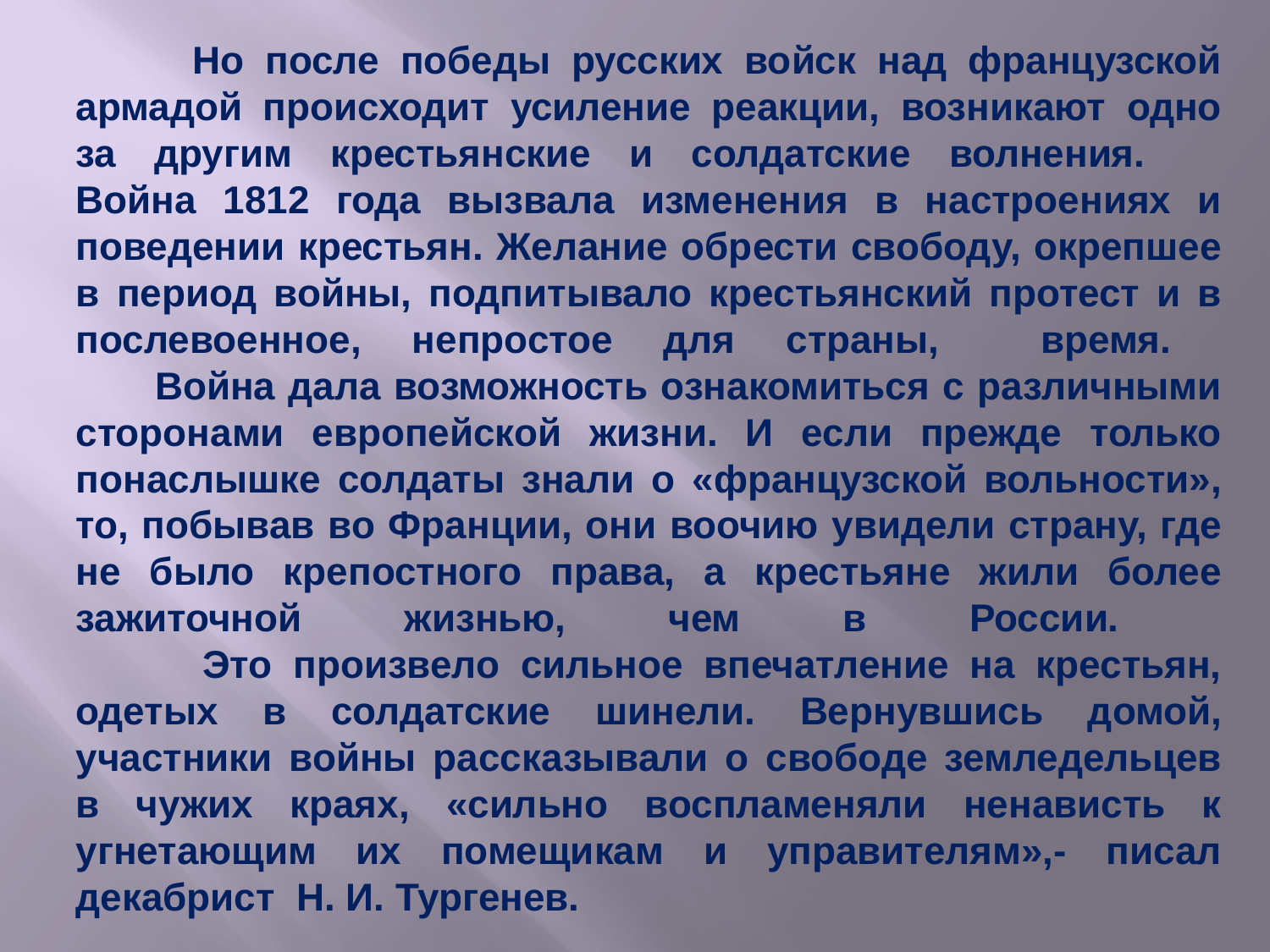

# Но после победы русских войск над французской армадой происходит усиление реакции, возникают одно за другим крестьянские и солдатские волнения. Война 1812 года вызвала изменения в настроениях и поведении крестьян. Желание обрести свободу, окрепшее в период войны, подпитывало крестьянский протест и в послевоенное, непростое для страны,  время. Война дала возможность ознакомиться с различными сторонами европейской жизни. И если прежде только понаслышке солдаты знали о «французской вольности», то, побывав во Франции, они воочию увидели страну, где не было крепостного права, а крестьяне жили более зажиточной жизнью, чем в России. Это произвело сильное впечатление на крестьян, одетых в солдатские шинели. Вернувшись домой, участники войны рассказывали о свободе земледельцев в чужих краях, «сильно воспламеняли ненависть к угнетающим их помещикам и управителям»,- писал декабрист  Н. И. Тургенев.